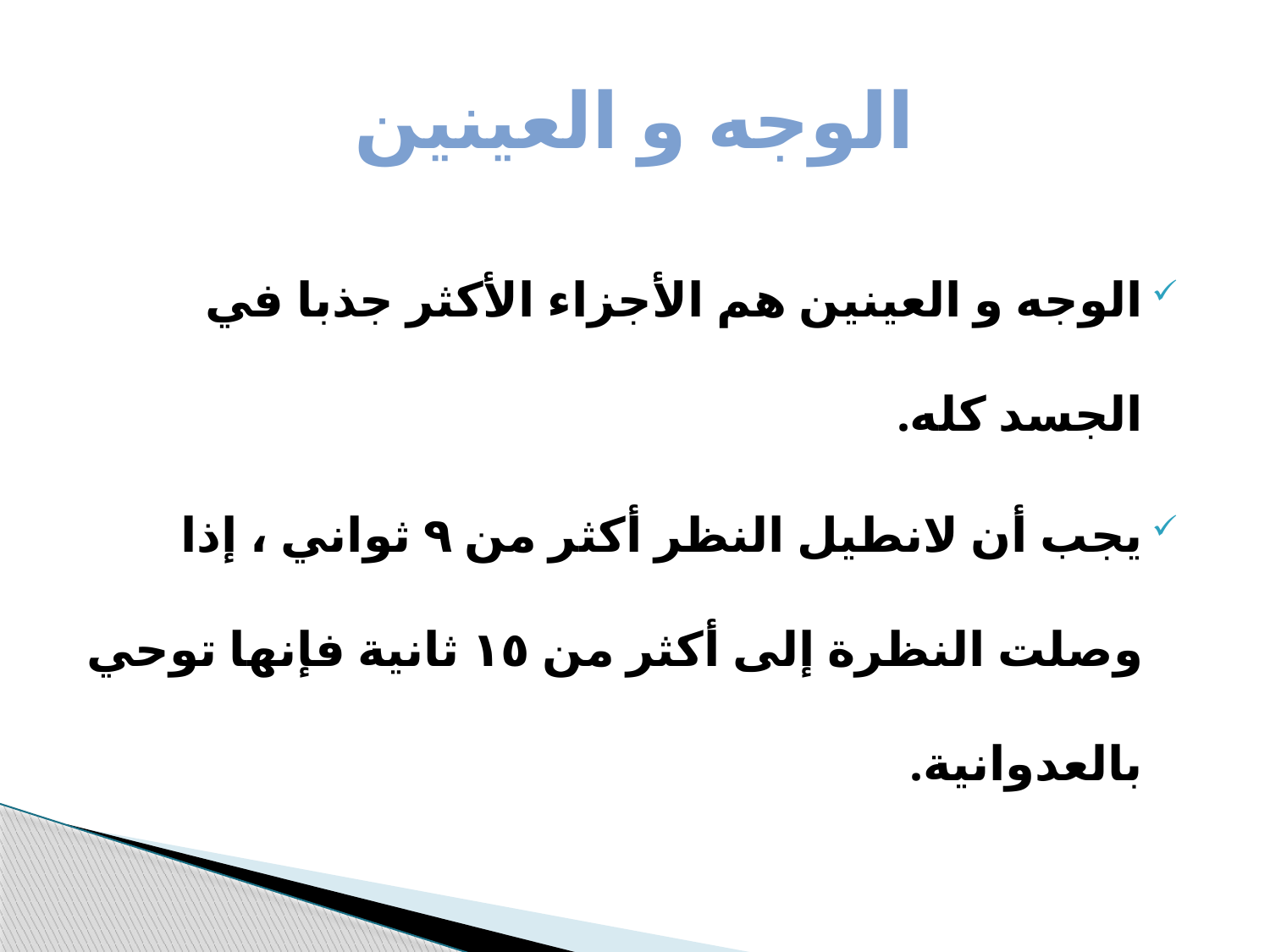

# الوجه و العينين
الوجه و العينين هم الأجزاء الأكثر جذبا في الجسد كله.
يجب أن لانطيل النظر أكثر من ٩ ثواني ، إذا وصلت النظرة إلى أكثر من ١٥ ثانية فإنها توحي بالعدوانية.